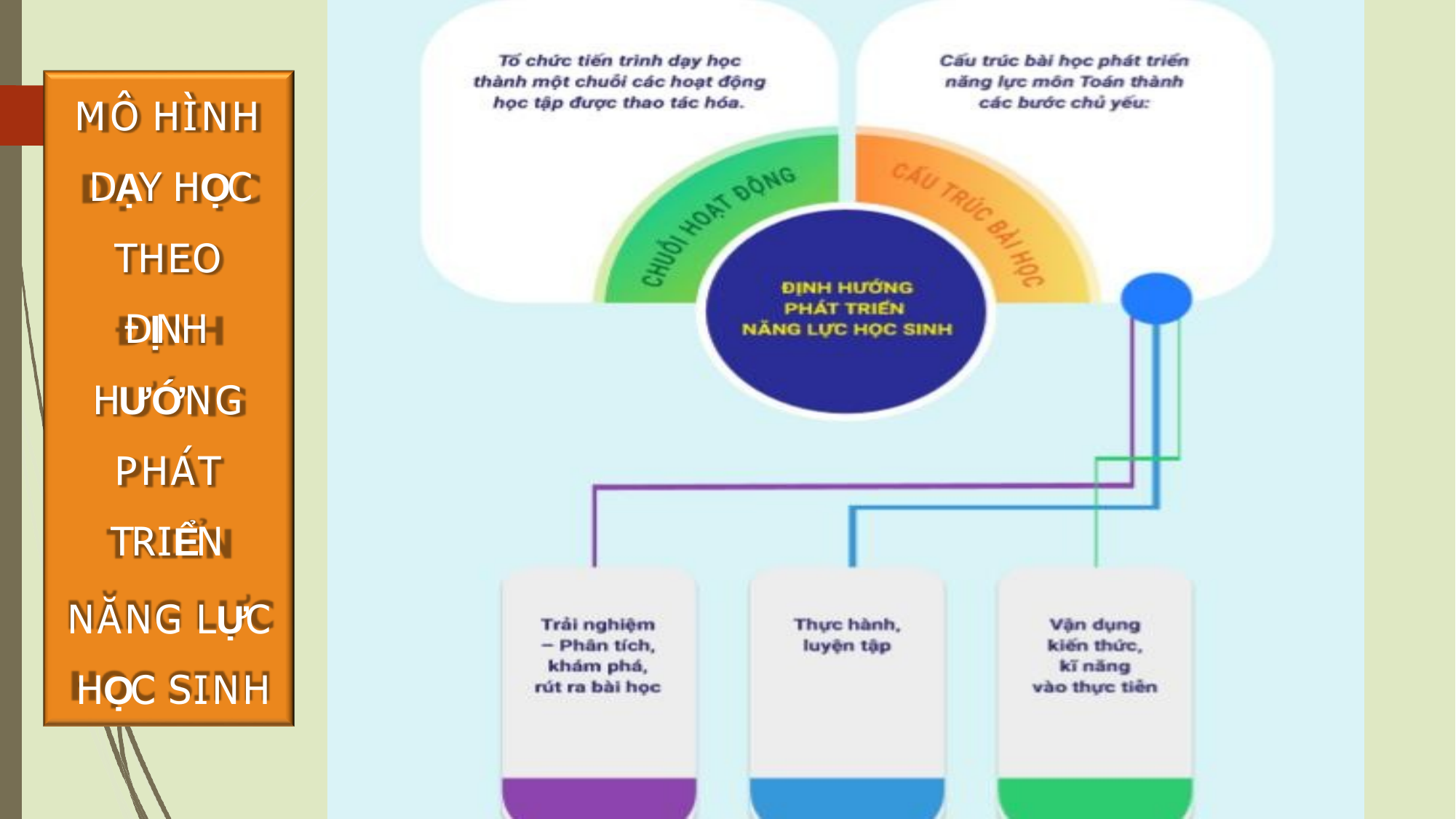

MÔ HÌNH  DẠY HỌC  THEO
ĐỊNH  HƯỚNG  PHÁT  TRIỂN
NĂNG LỰC  HỌC SINH